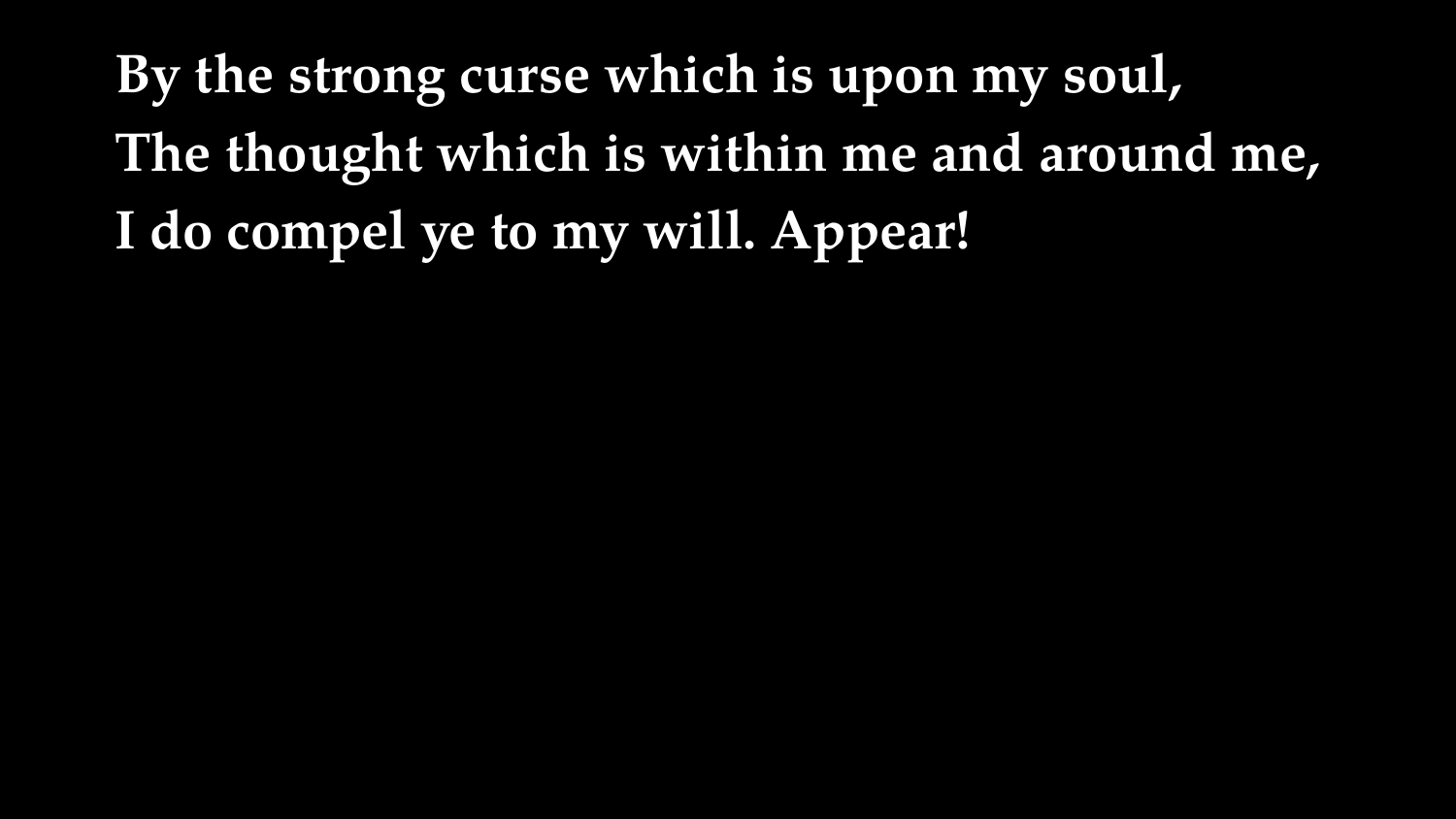

# By the strong curse which is upon my soul, The thought which is within me and around me, I do compel ye to my will. Appear!